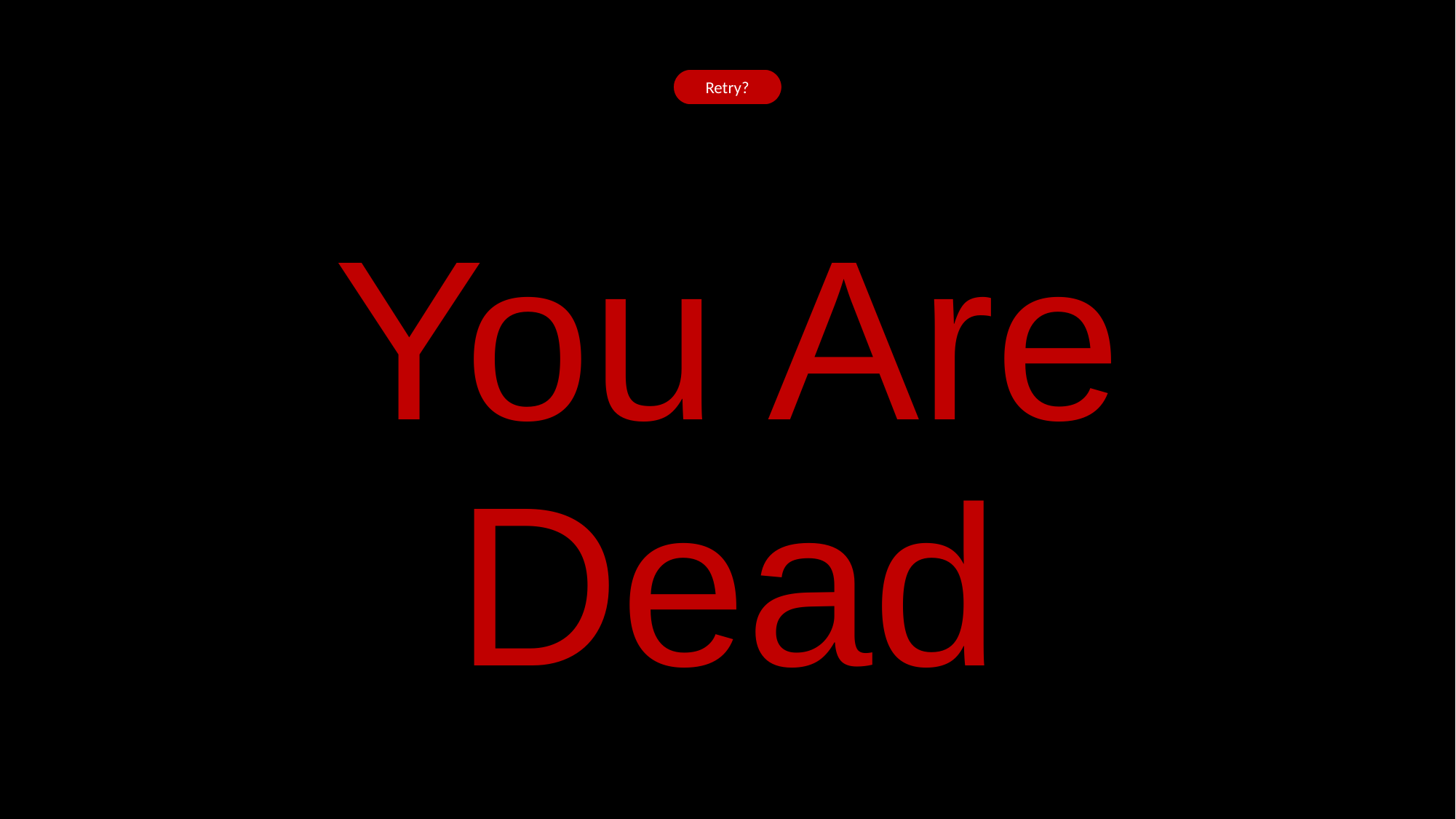

# DEAD
Retry?
Dead 1
You Are Dead